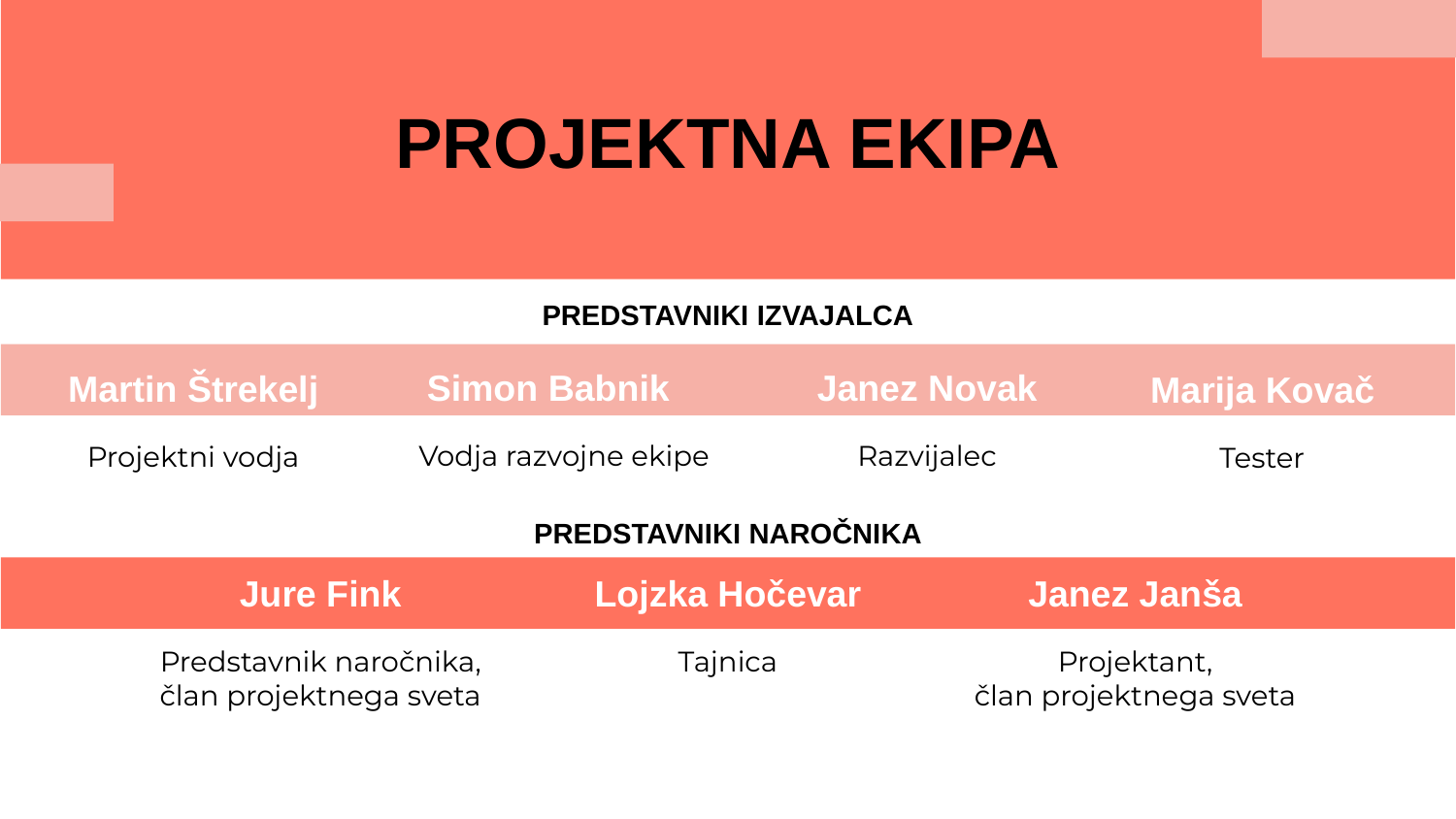

PROJEKTNA EKIPA
PREDSTAVNIKI IZVAJALCA
Simon Babnik
Janez Novak
# Martin Štrekelj
Marija Kovač
Razvijalec
Vodja razvojne ekipe
Projektni vodja
Tester
PREDSTAVNIKI NAROČNIKA
Jure Fink
Lojzka Hočevar
Janez Janša
Predstavnik naročnika,
član projektnega sveta
Tajnica
Projektant,
član projektnega sveta